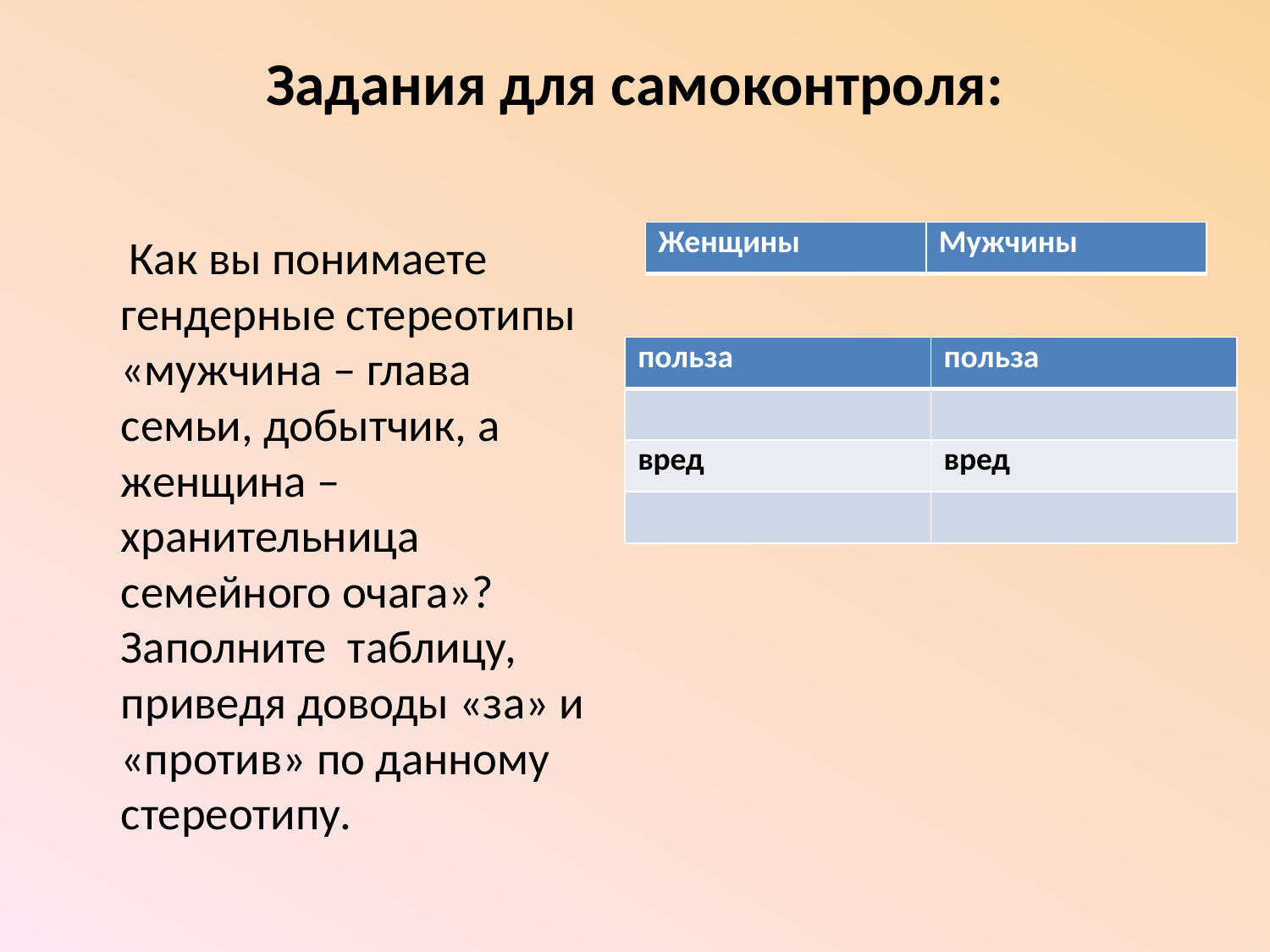

# Задания для самоконтроля:
     Как вы понимаете гендерные стереотипы «мужчина – глава семьи, добытчик, а женщина – хранительница семейного очага»? Заполните  таблицу, приведя доводы «за» и «против» по данному стереотипу.

| Женщины | Мужчины |
| --- | --- |
| польза | польза |
| --- | --- |
|  |  |
| вред | вред |
|  |  |